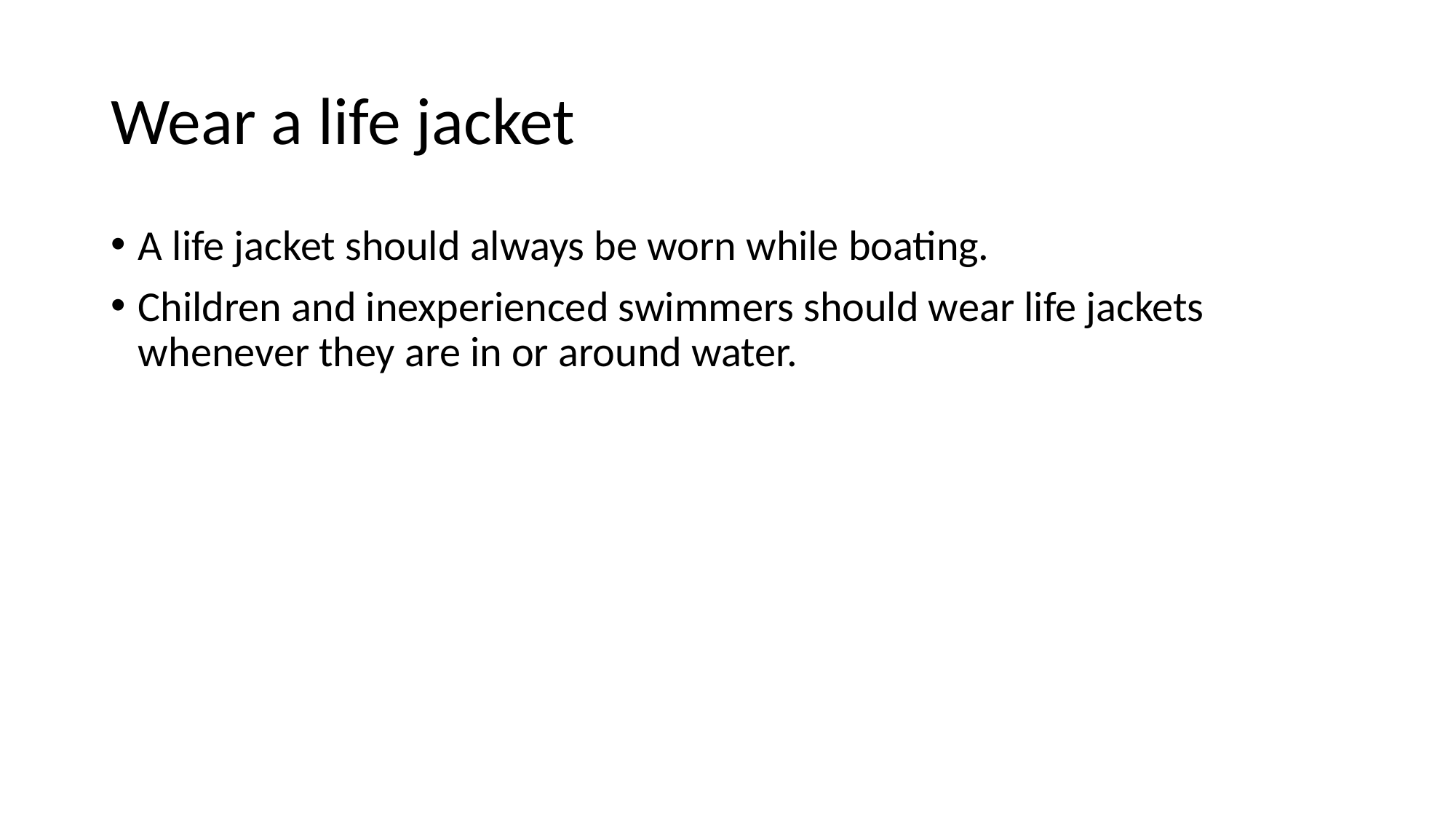

# Wear a life jacket
A life jacket should always be worn while boating.
Children and inexperienced swimmers should wear life jackets whenever they are in or around water.